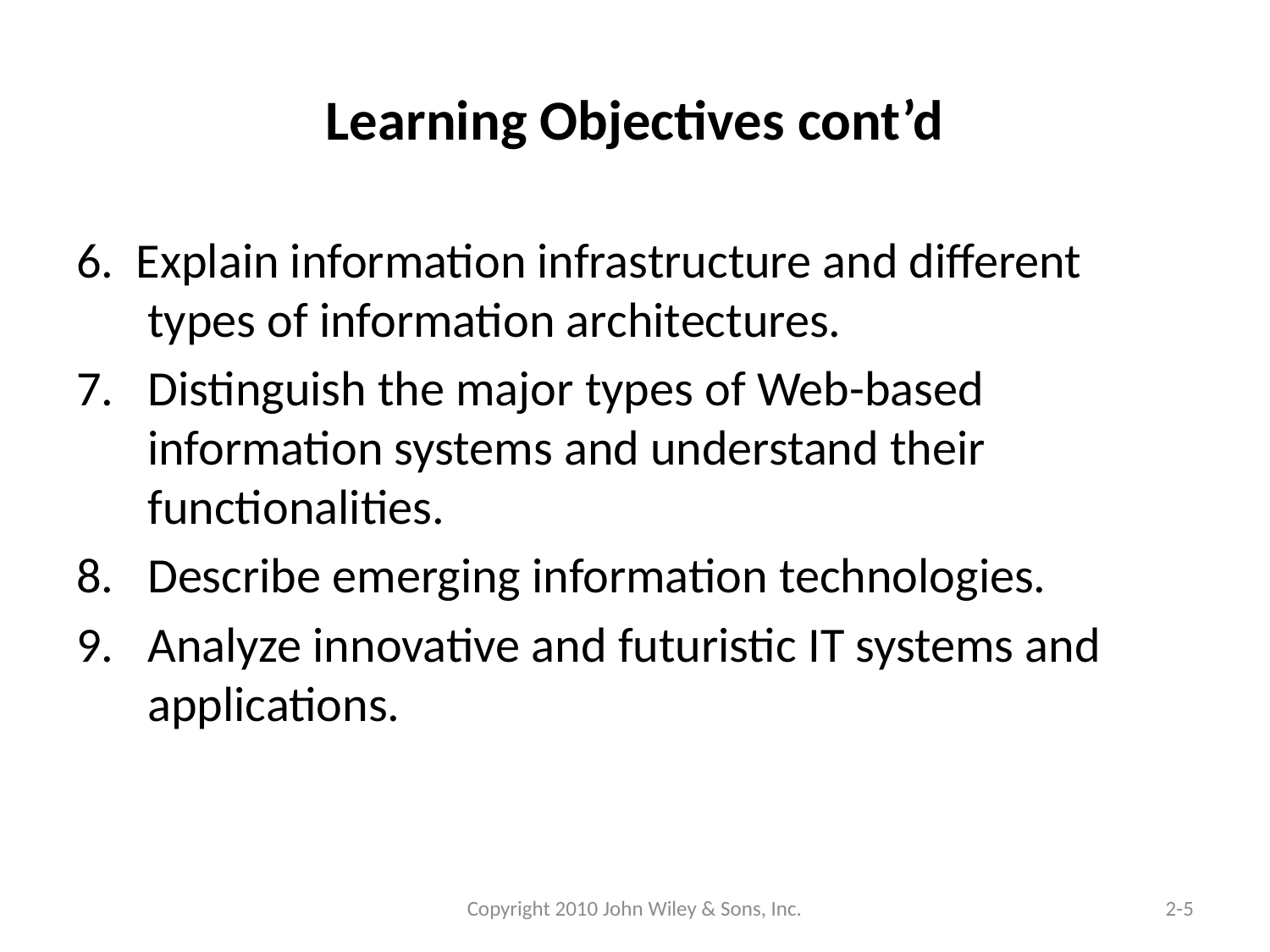

# Learning Objectives cont’d
6.  Explain information infrastructure and different types of information architectures.
Distinguish the major types of Web-based information systems and understand their functionalities.
Describe emerging information technologies.
Analyze innovative and futuristic IT systems and applications.

Copyright 2010 John Wiley & Sons, Inc.
2-5